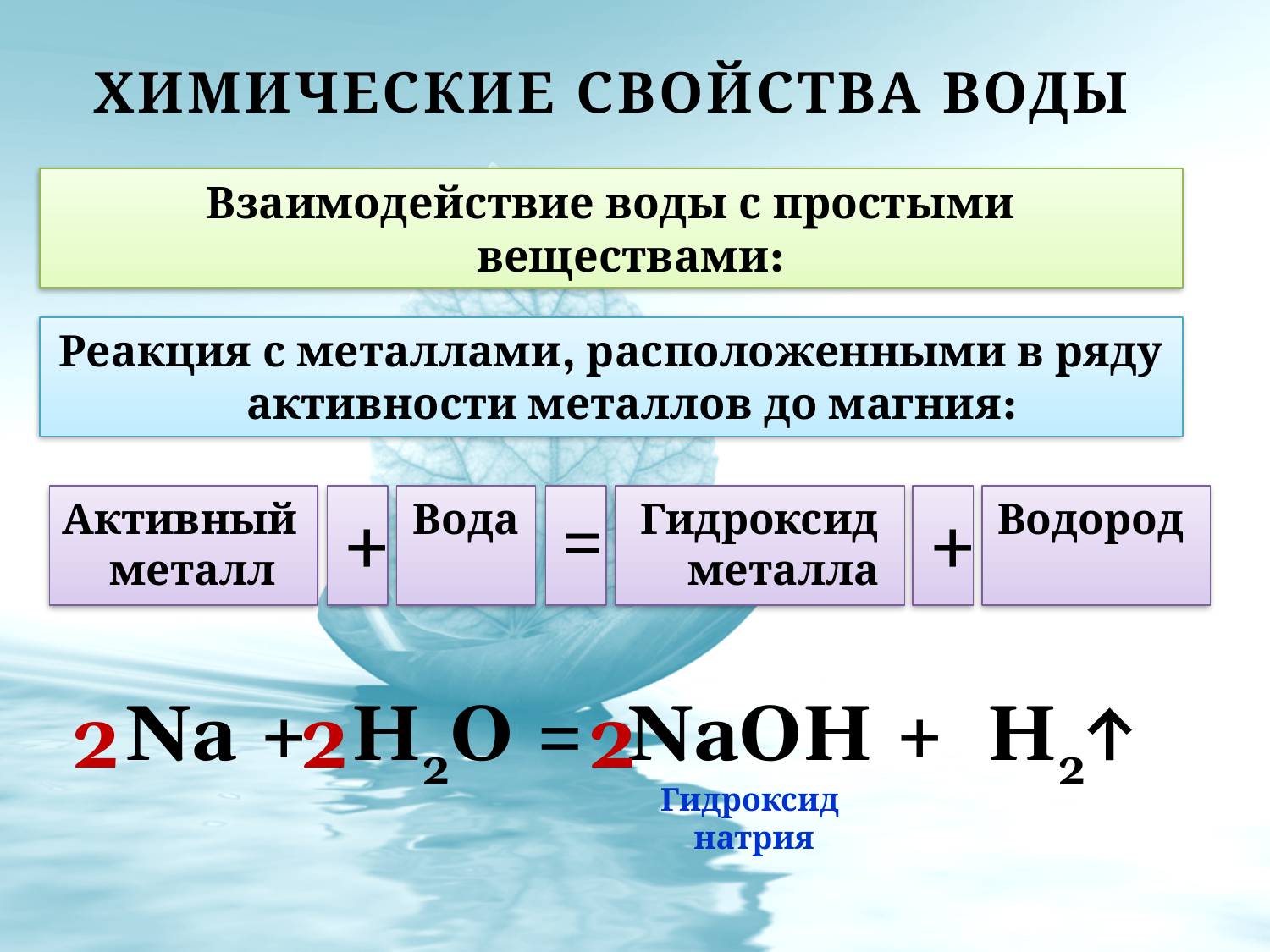

# Химические свойства воды
Взаимодействие воды с простыми веществами:
Реакция с металлами, расположенными в ряду активности металлов до магния:
Активный металл
+
Вода
=
Гидроксид металла
+
Водород
2
 Na +  H2O =  NaOH +  H2↑
2
2
Гидроксид
натрия